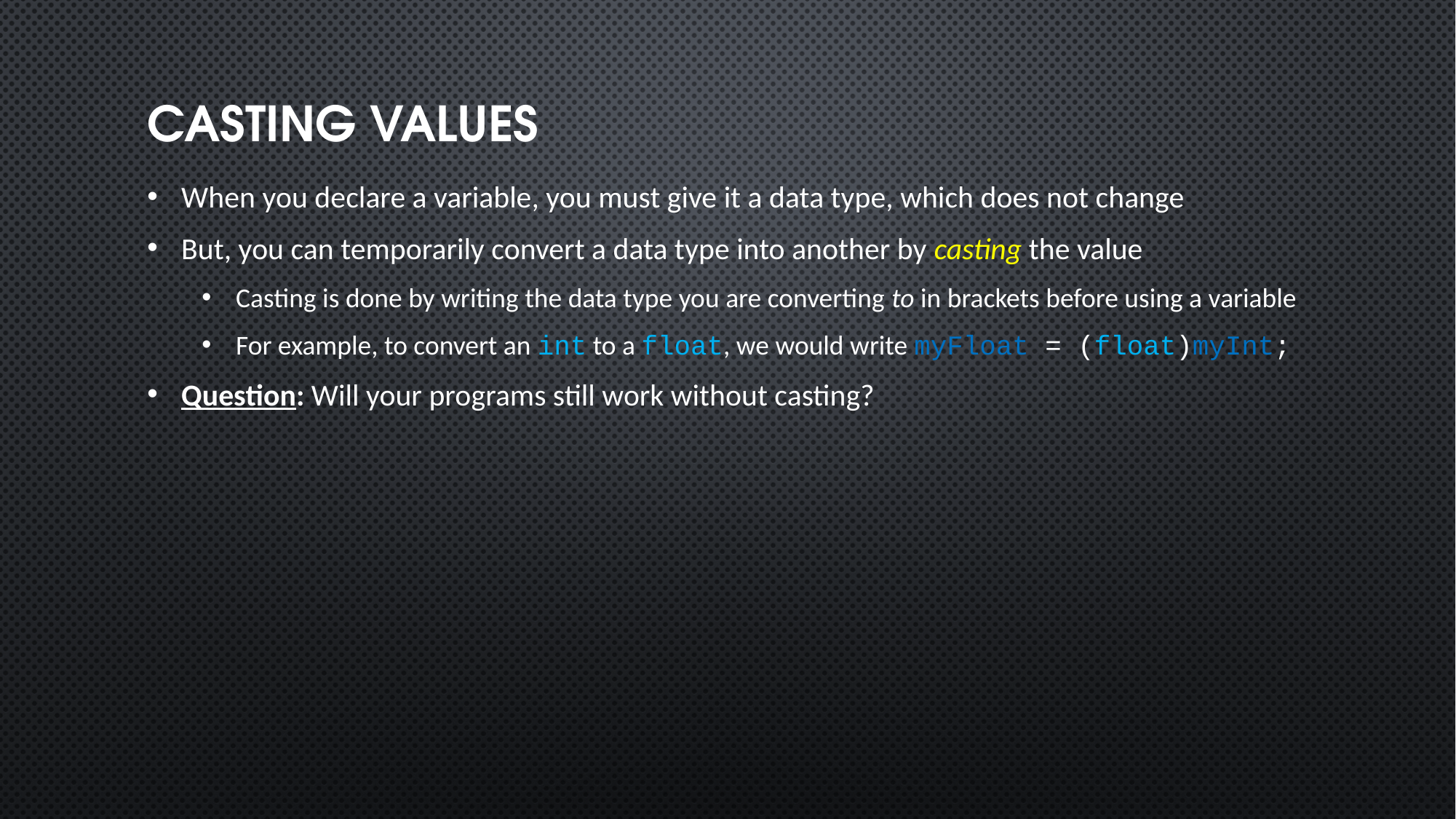

# Casting Values
When you declare a variable, you must give it a data type, which does not change
But, you can temporarily convert a data type into another by casting the value
Casting is done by writing the data type you are converting to in brackets before using a variable
For example, to convert an int to a float, we would write myFloat = (float)myInt;
Question: Will your programs still work without casting?